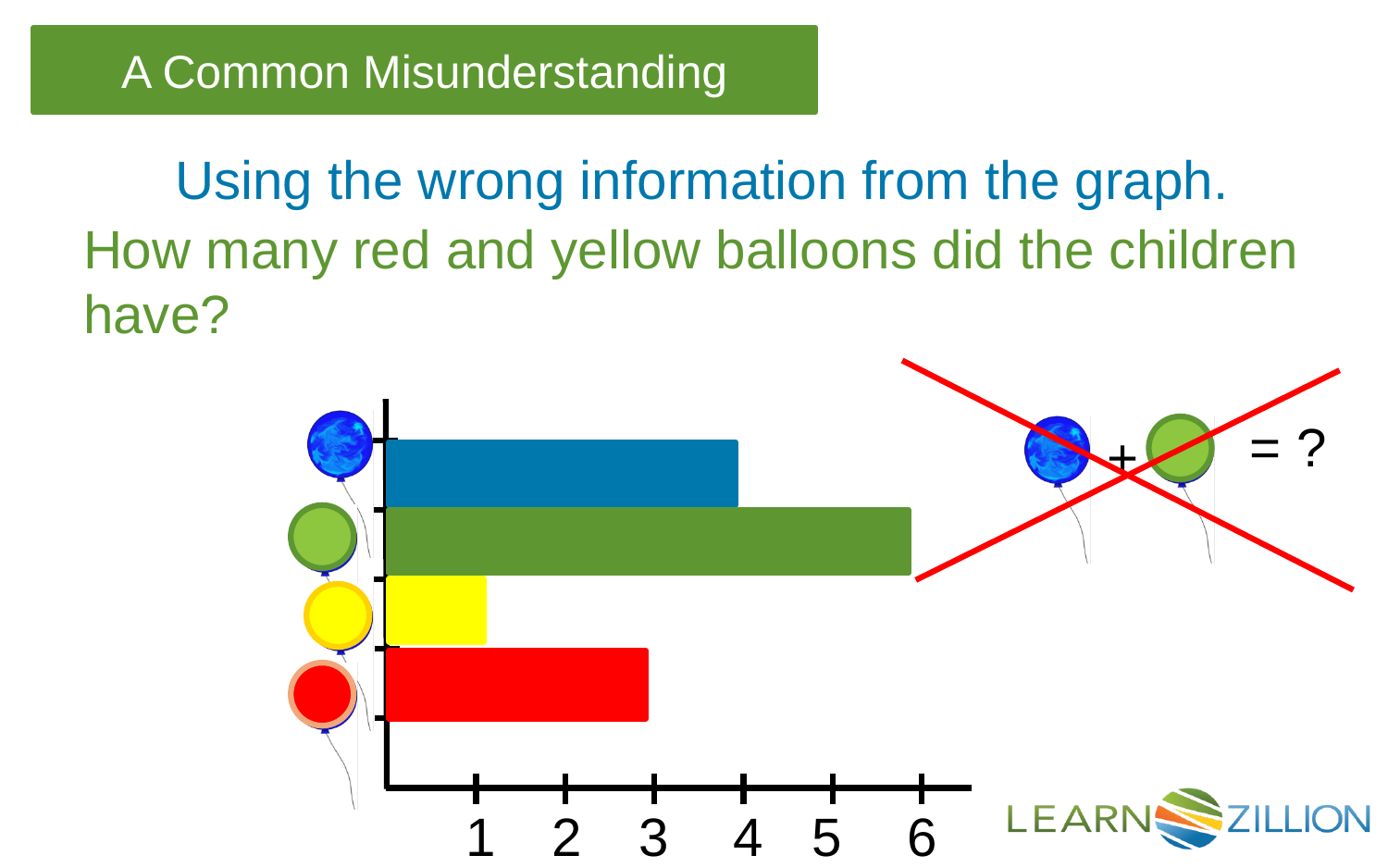

Using the wrong information from the graph.
How many red and yellow balloons did the children have?
1
2
3
4
5
6

= ?

+